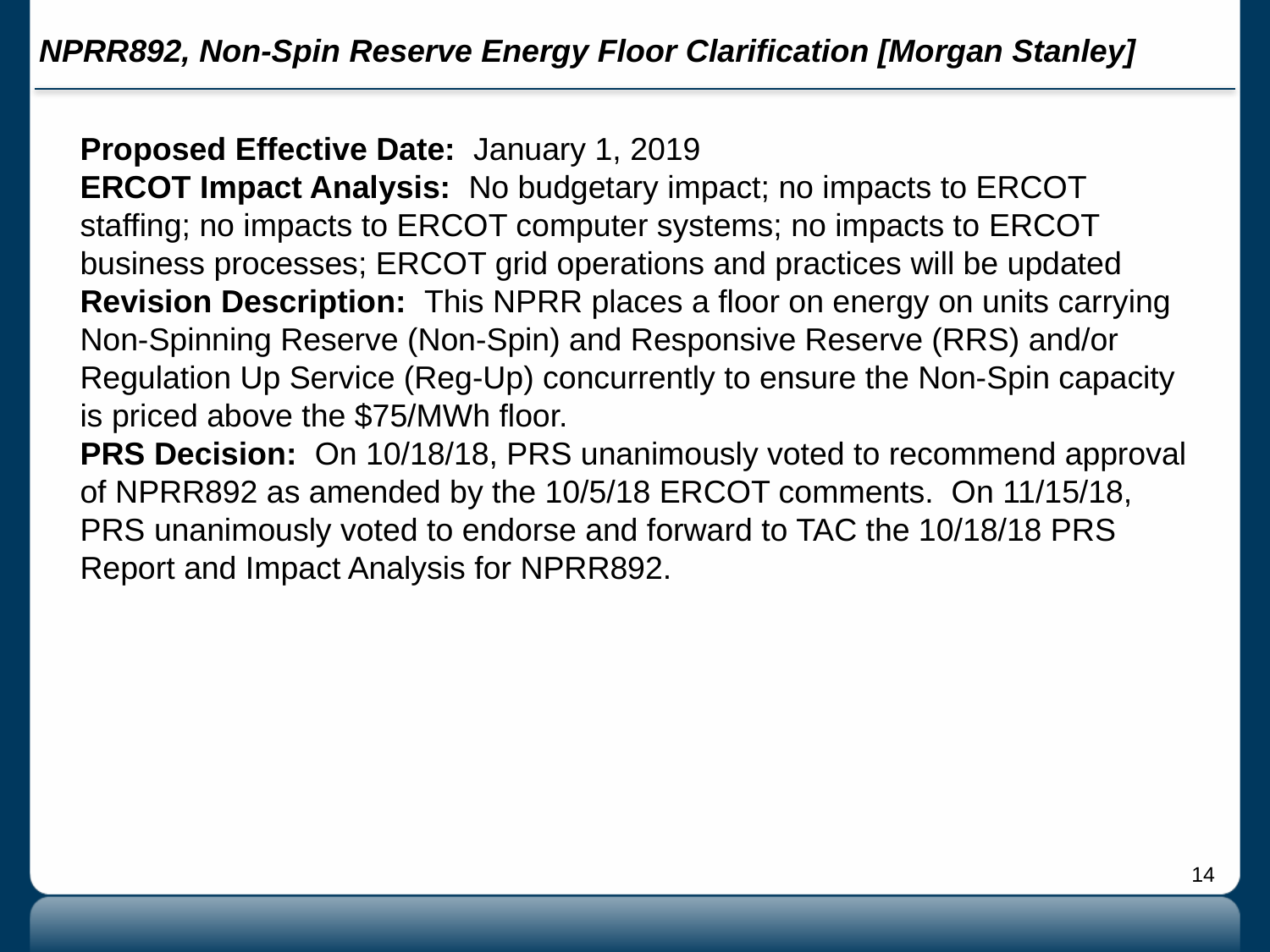

# NPRR892, Non-Spin Reserve Energy Floor Clarification [Morgan Stanley]
Proposed Effective Date:  January 1, 2019
ERCOT Impact Analysis:  No budgetary impact; no impacts to ERCOT staffing; no impacts to ERCOT computer systems; no impacts to ERCOT business processes; ERCOT grid operations and practices will be updated
Revision Description:  This NPRR places a floor on energy on units carrying Non-Spinning Reserve (Non-Spin) and Responsive Reserve (RRS) and/or Regulation Up Service (Reg-Up) concurrently to ensure the Non-Spin capacity is priced above the $75/MWh floor.
PRS Decision:  On 10/18/18, PRS unanimously voted to recommend approval of NPRR892 as amended by the 10/5/18 ERCOT comments.  On 11/15/18, PRS unanimously voted to endorse and forward to TAC the 10/18/18 PRS Report and Impact Analysis for NPRR892.